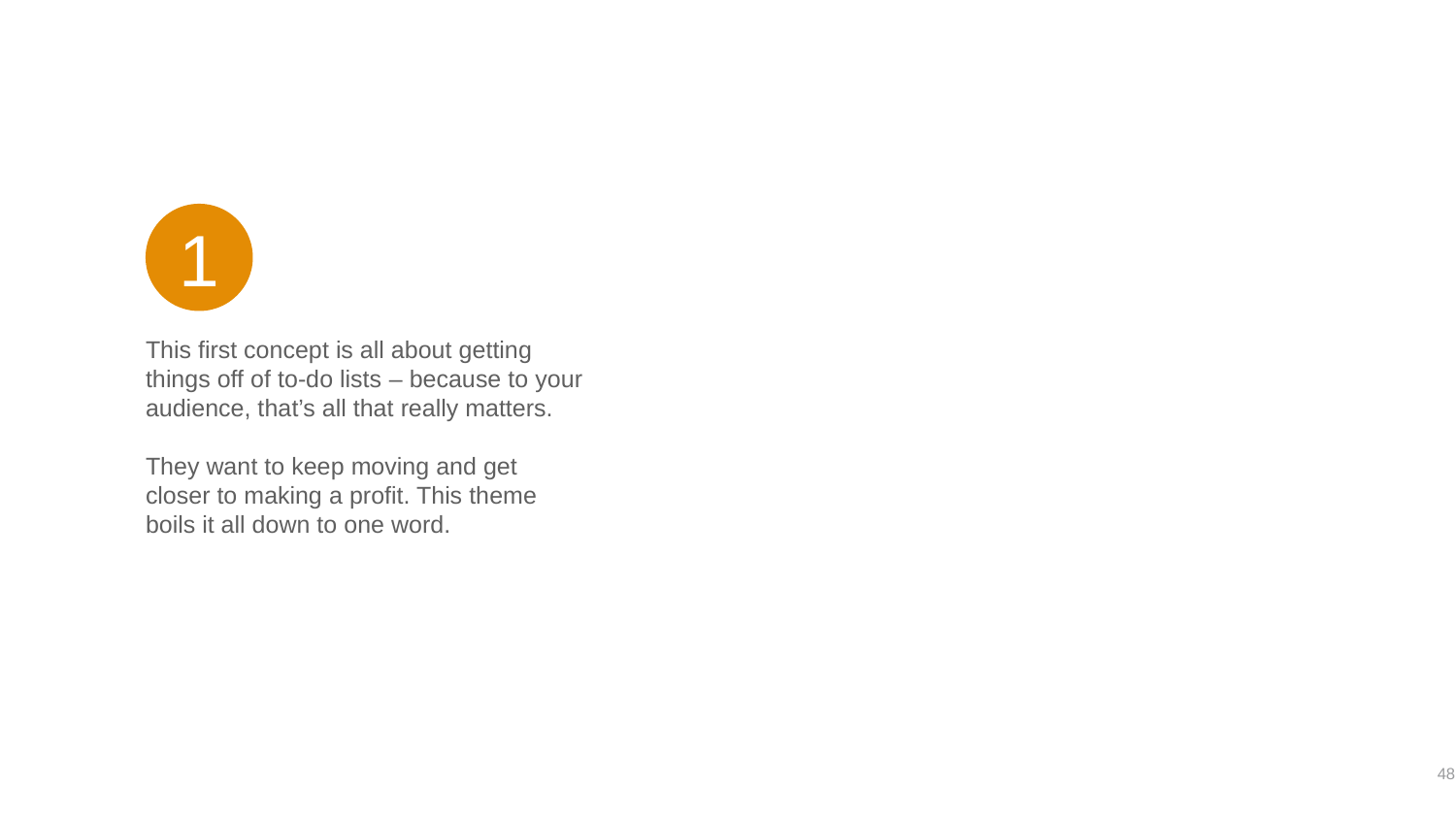

1
This first concept is all about getting things off of to-do lists – because to your audience, that’s all that really matters.
They want to keep moving and get closer to making a profit. This theme boils it all down to one word.